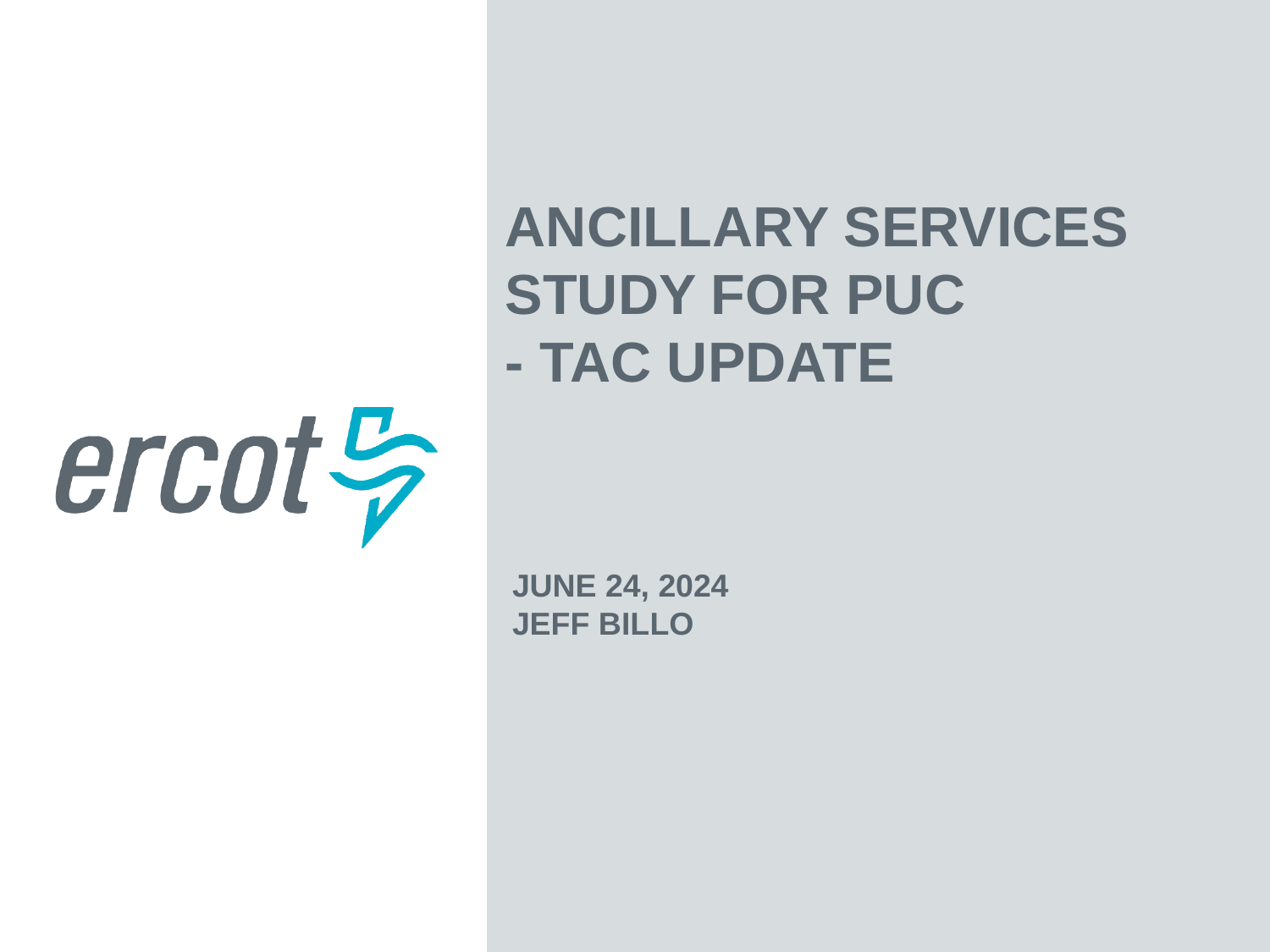

Ancillary Services Study for PUC
- TAC Update
June 24, 2024
Jeff Billo